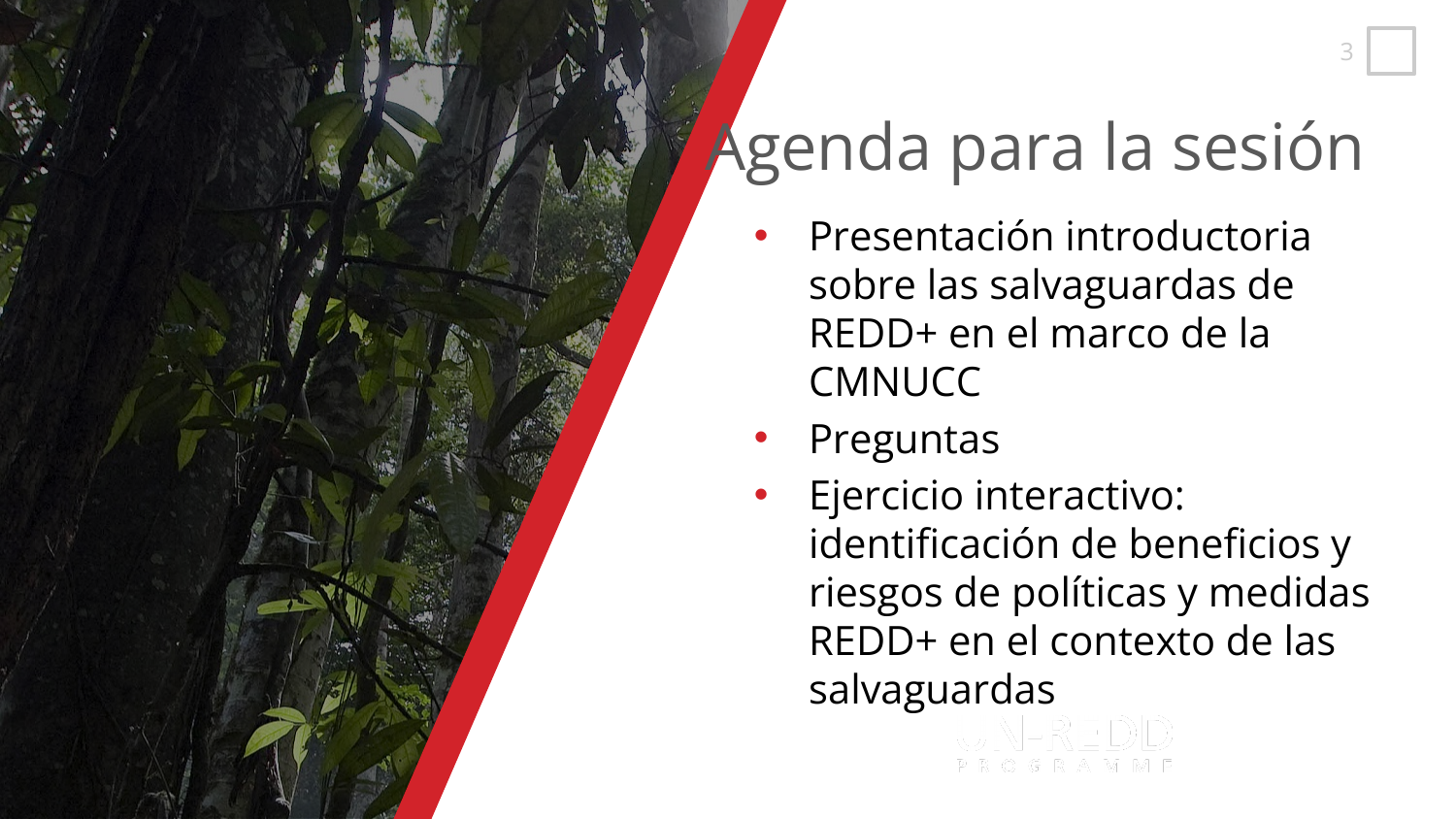

Presentación introductoria sobre las salvaguardas de REDD+ en el marco de la CMNUCC
Preguntas
Ejercicio interactivo: identificación de beneficios y riesgos de políticas y medidas REDD+ en el contexto de las salvaguardas